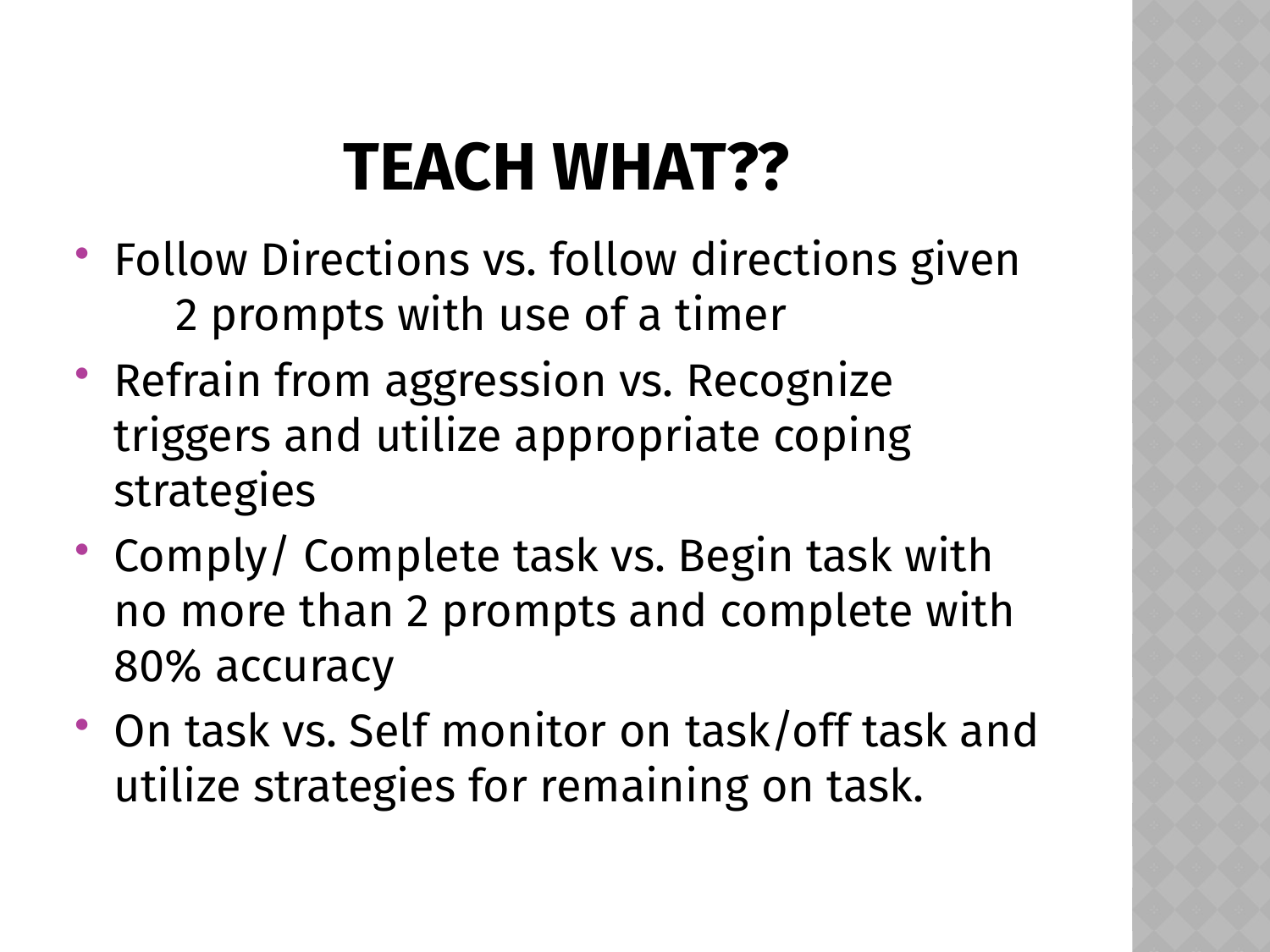

# TEACH WHAT??
Follow Directions vs. follow directions given        2 prompts with use of a timer
Refrain from aggression vs. Recognize triggers and utilize appropriate coping strategies
Comply/ Complete task vs. Begin task with no more than 2 prompts and complete with 80% accuracy
On task vs. Self monitor on task/off task and utilize strategies for remaining on task.